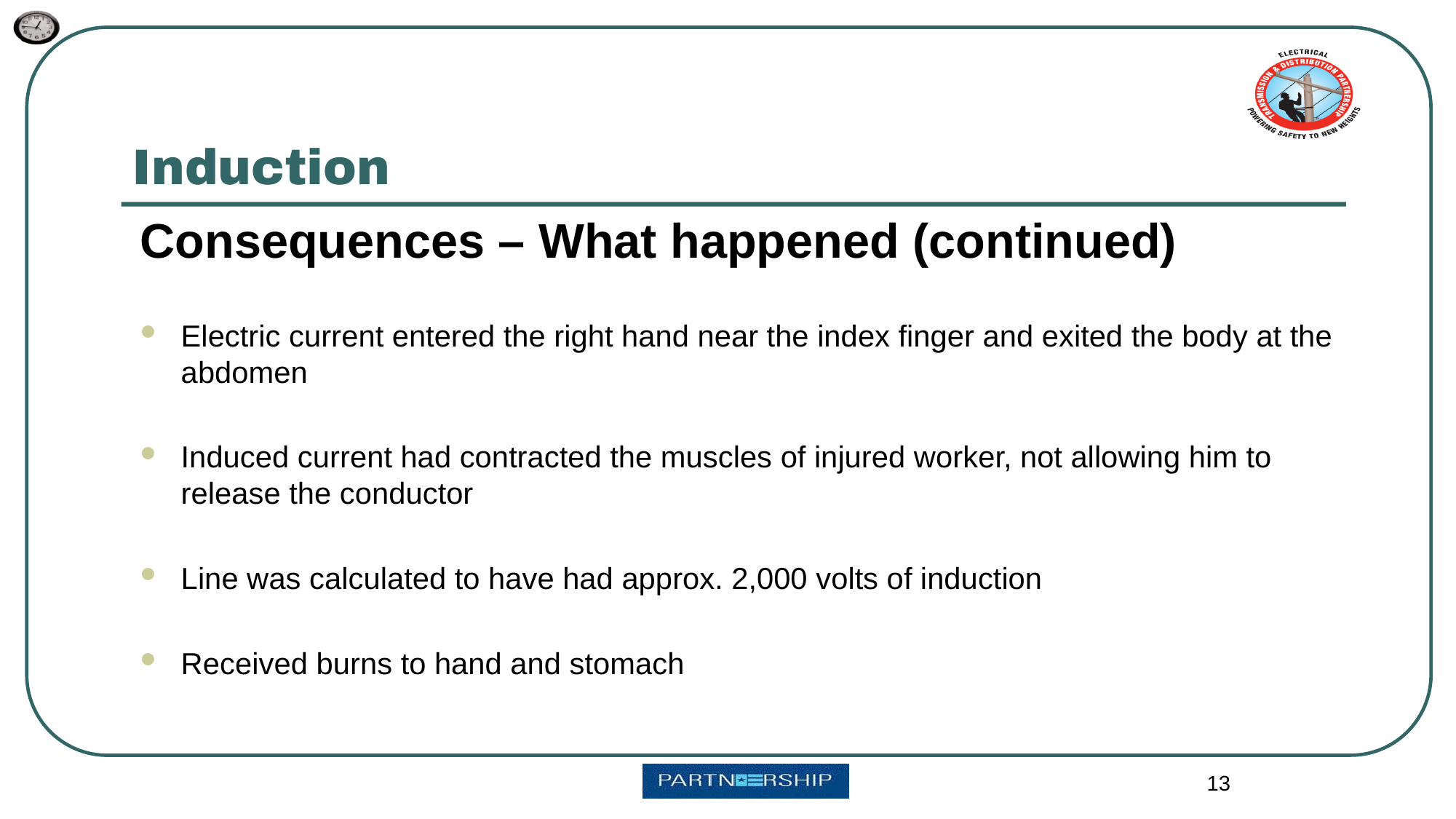

# Induction
Consequences – What happened (continued)

Electric current entered the right hand near the index finger and exited the body at the abdomen

Induced current had contracted the muscles of injured worker, not allowing him to release the conductor

Line was calculated to have had approx. 2,000 volts of induction

Received burns to hand and stomach

13